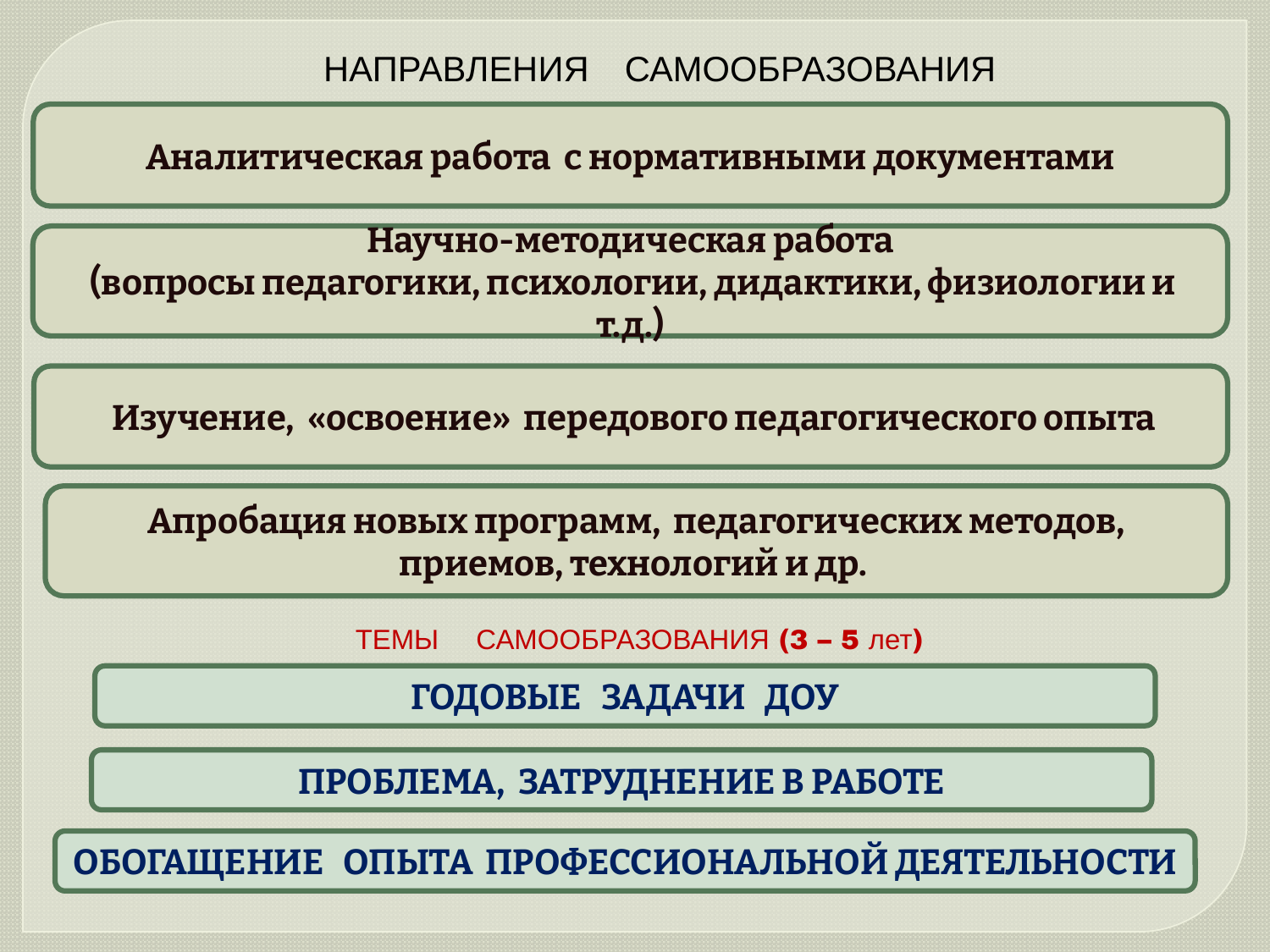

НАПРАВЛЕНИЯ   САМООБРАЗОВАНИЯ
Аналитическая работа  с нормативными документами
Научно-методическая работа
 (вопросы педагогики, психологии, дидактики, физиологии и т.д.)
 Изучение,  «освоение»  передового педагогического опыта
Апробация новых программ,  педагогических методов, приемов, технологий и др.
# ТЕМЫ    САМООБРАЗОВАНИЯ (3 – 5 лет)
ГОДОВЫЕ   ЗАДАЧИ   ДОУ
ПРОБЛЕМА,  ЗАТРУДНЕНИЕ В РАБОТЕ
ОБОГАЩЕНИЕ   ОПЫТА  ПРОФЕССИОНАЛЬНОЙ ДЕЯТЕЛЬНОСТИ